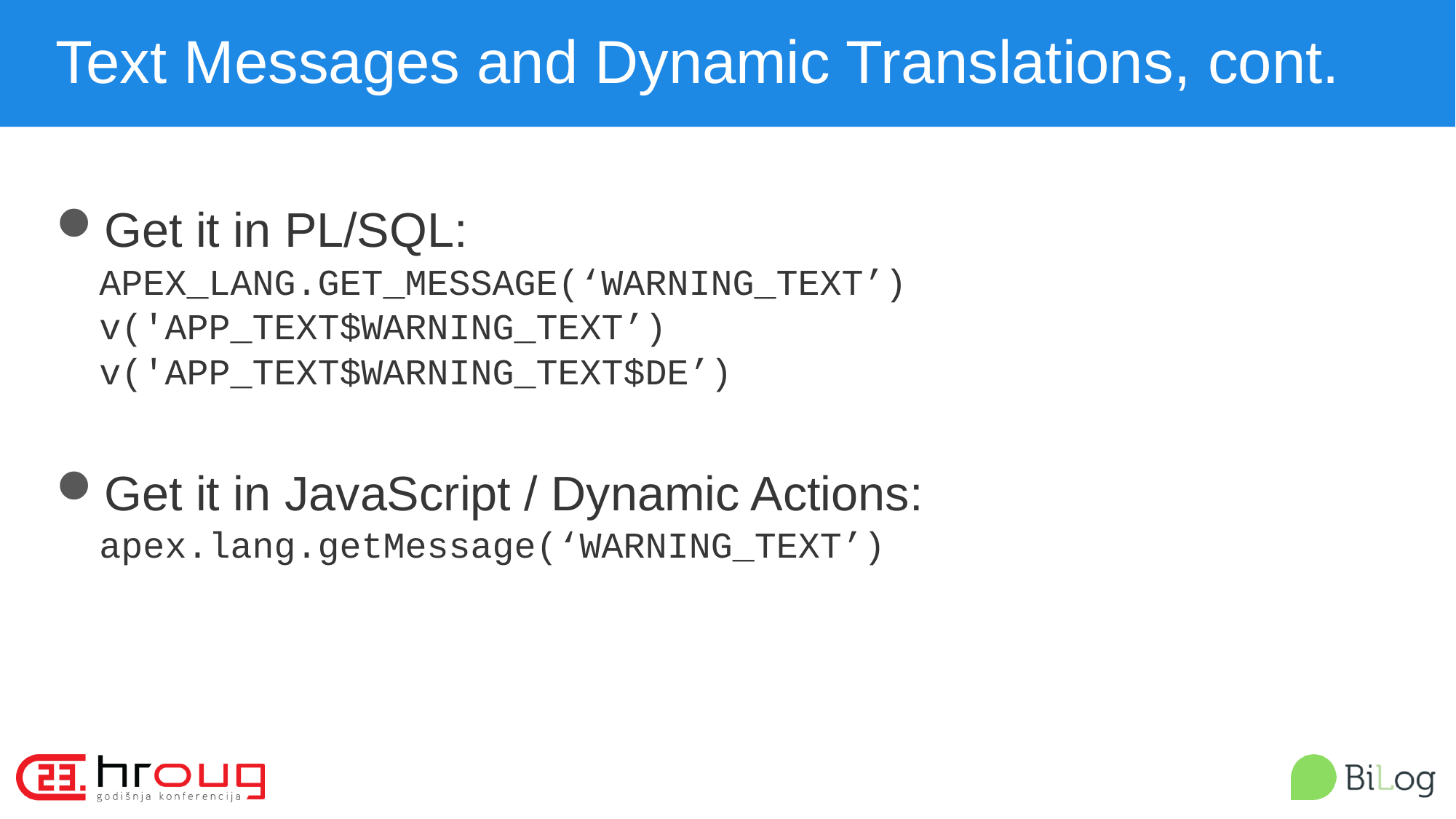

# Text Messages and Dynamic Translations, cont.
Get it in PL/SQL:
APEX_LANG.GET_MESSAGE(‘WARNING_TEXT’)
v('APP_TEXT$WARNING_TEXT’)
v('APP_TEXT$WARNING_TEXT$DE’)

Get it in JavaScript / Dynamic Actions:
apex.lang.getMessage(‘WARNING_TEXT’)